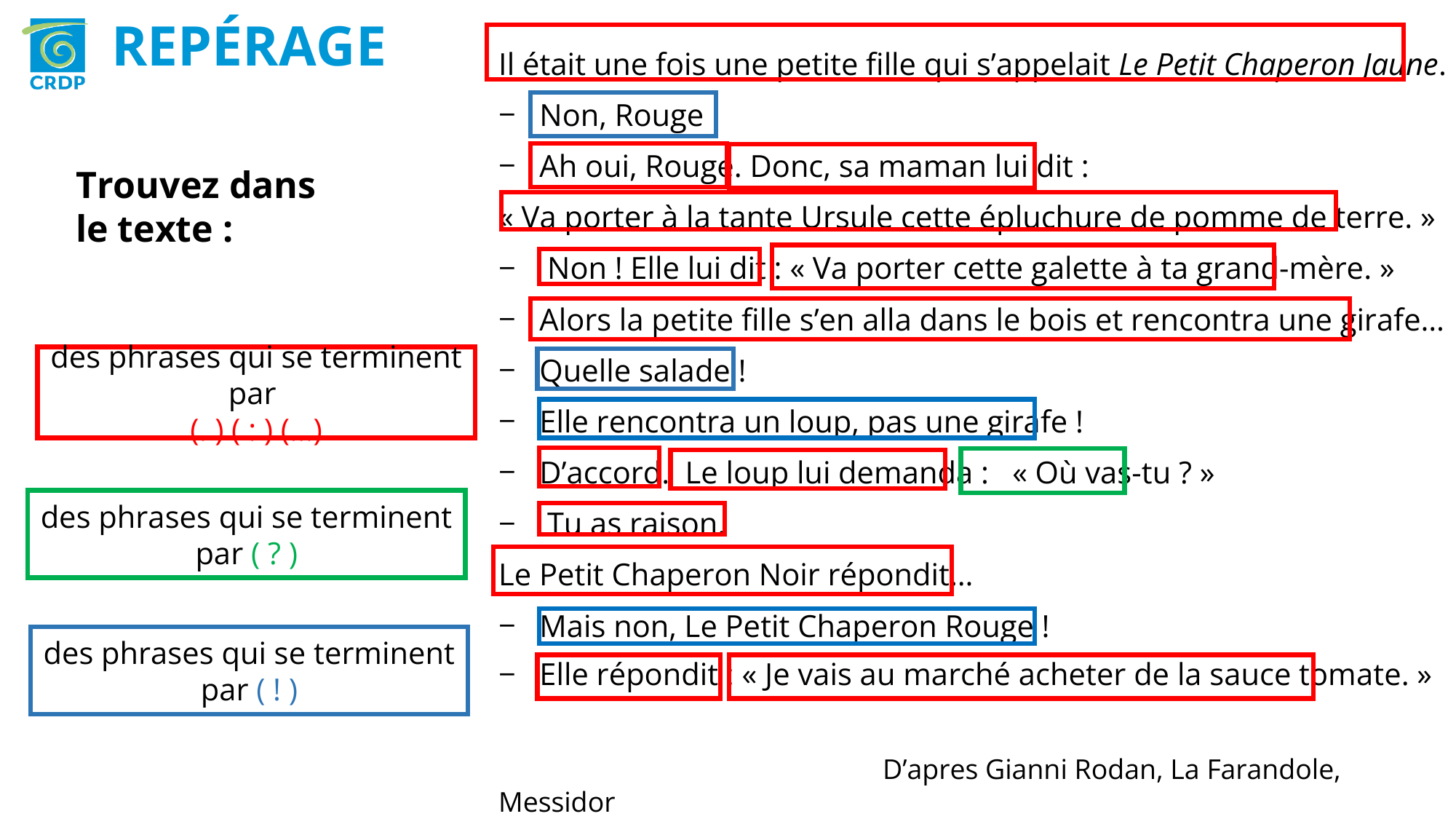

REPÉRAGE

Il était une fois une petite fille qui s’appelait Le Petit Chaperon Jaune.
Non, Rouge !
Ah oui, Rouge. Donc, sa maman lui dit :
« Va porter à la tante Ursule cette épluchure de pomme de terre. »
 Non ! Elle lui dit : « Va porter cette galette à ta grand-mère. »
Alors la petite fille s’en alla dans le bois et rencontra une girafe…
Quelle salade !
Elle rencontra un loup, pas une girafe !
D’accord.  Le loup lui demanda :   « Où vas-tu ? »
 Tu as raison.
Le Petit Chaperon Noir répondit…
Mais non, Le Petit Chaperon Rouge !
Elle répondit : « Je vais au marché acheter de la sauce tomate. »

			        D’apres Gianni Rodan, La Farandole, Messidor
00000000000000000000000000000
Trouvez dans le texte :

des phrases qui se terminent par
(. ) ( : ) (…)

des phrases qui se terminent par ( ? )

des phrases qui se terminent par ( ! )